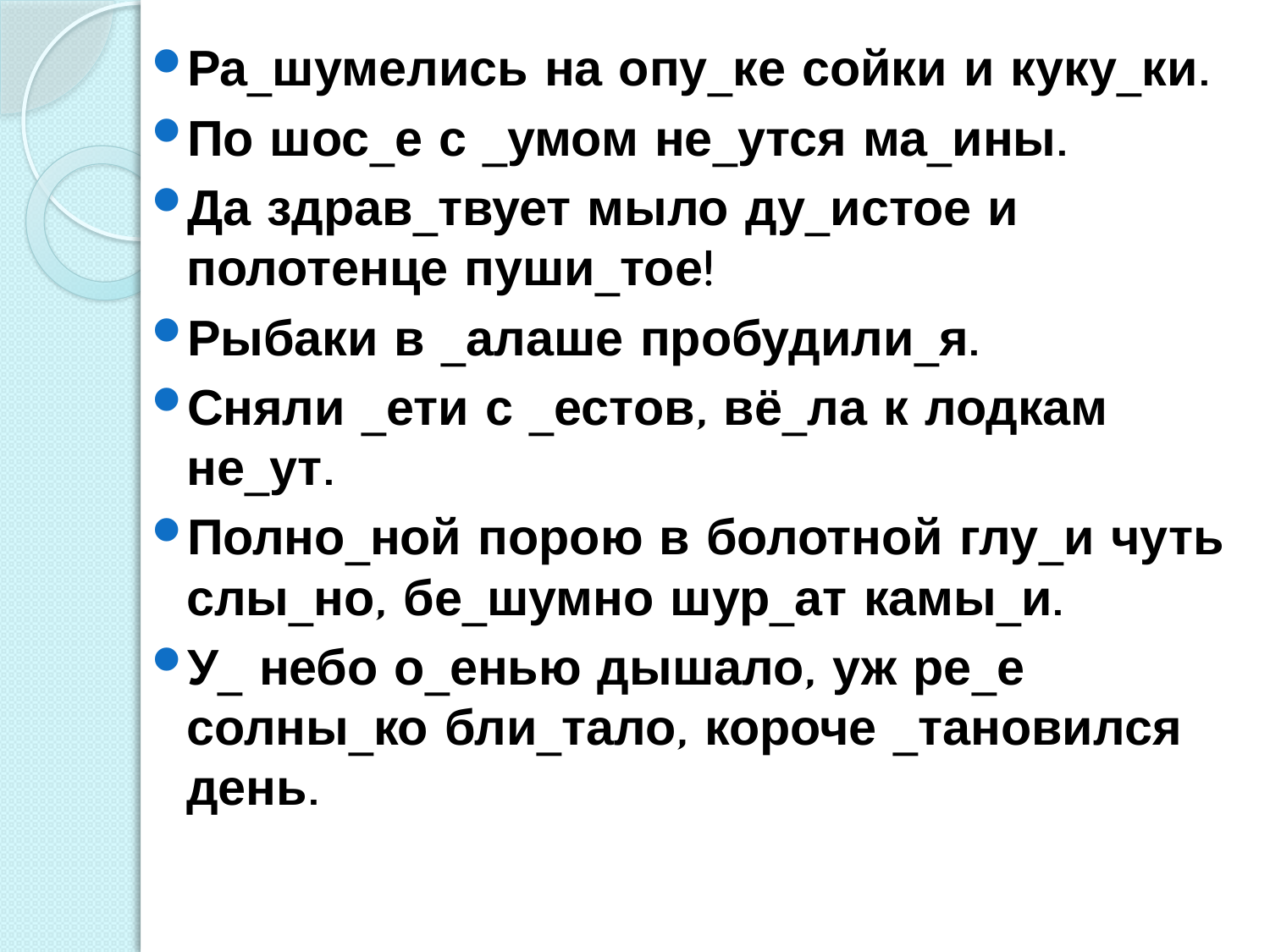

Ра_шумелись на опу_ке сойки и куку_ки.
По шос_е с _умом не_утся ма_ины.
Да здрав_твует мыло ду_истое и полотенце пуши_тое!
Рыбаки в _алаше пробудили_я.
Сняли _ети с _естов, вё_ла к лодкам не_ут.
Полно_ной порою в болотной глу_и чуть слы_но, бе_шумно шур_ат камы_и.
У_ небо о_енью дышало, уж ре_е солны_ко бли_тало, короче _тановился день.
#